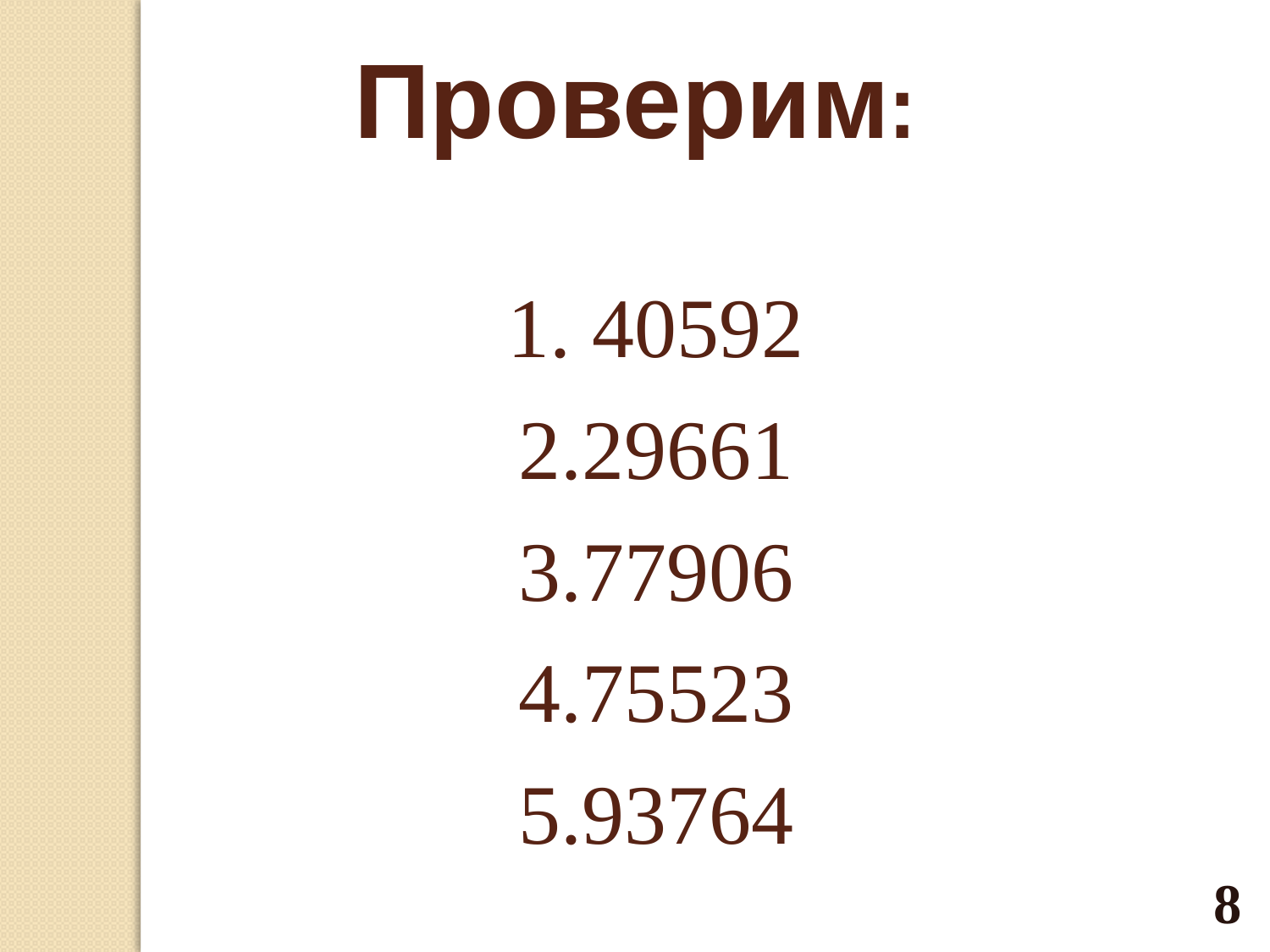

Проверим:
1. 40592
2.29661
3.77906
4.75523
5.93764
8